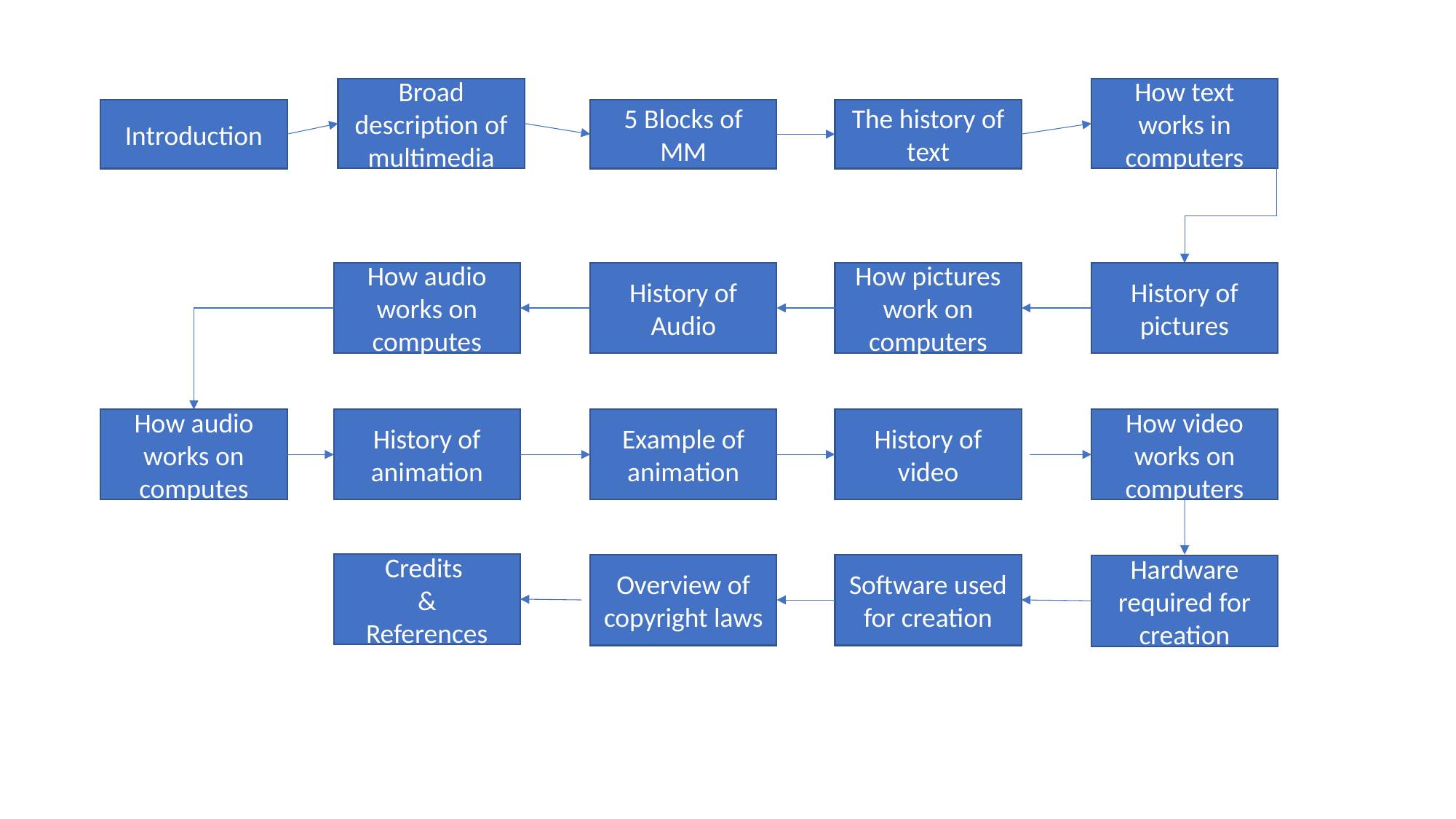

Broad description of multimedia
How text works in computers
Introduction
5 Blocks of MM
The history of text
How audio works on computes
History of Audio
How pictures work on computers
History of pictures
How audio works on computes
History of animation
Example of animation
History of video
How video works on computers
Credits
&
References
Overview of copyright laws
Software used for creation
Hardware required for creation